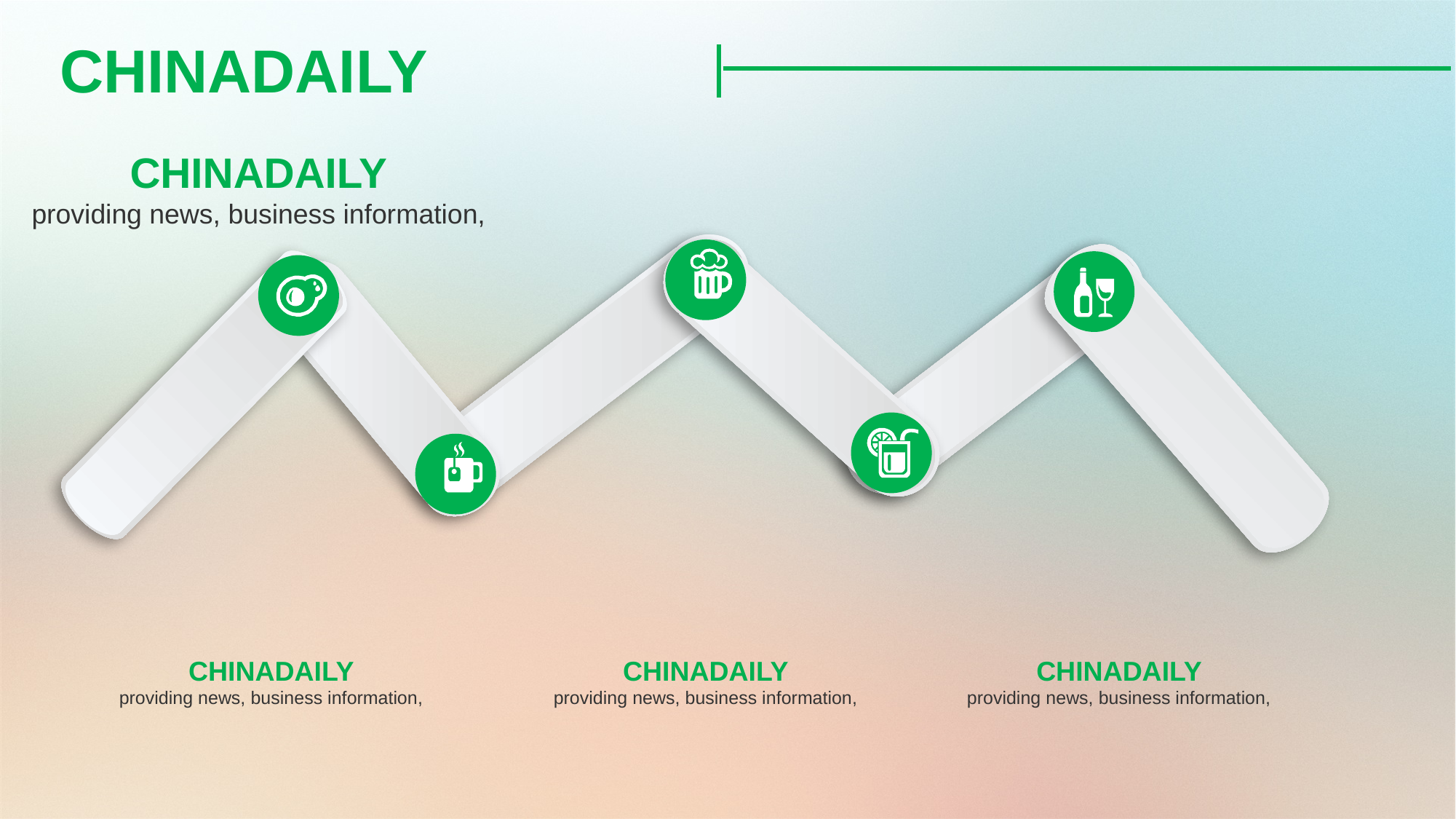

CHINADAILY
CHINADAILY
providing news, business information,

CHINADAILY
providing news, business information,
CHINADAILY
providing news, business information,
CHINADAILY
providing news, business information,